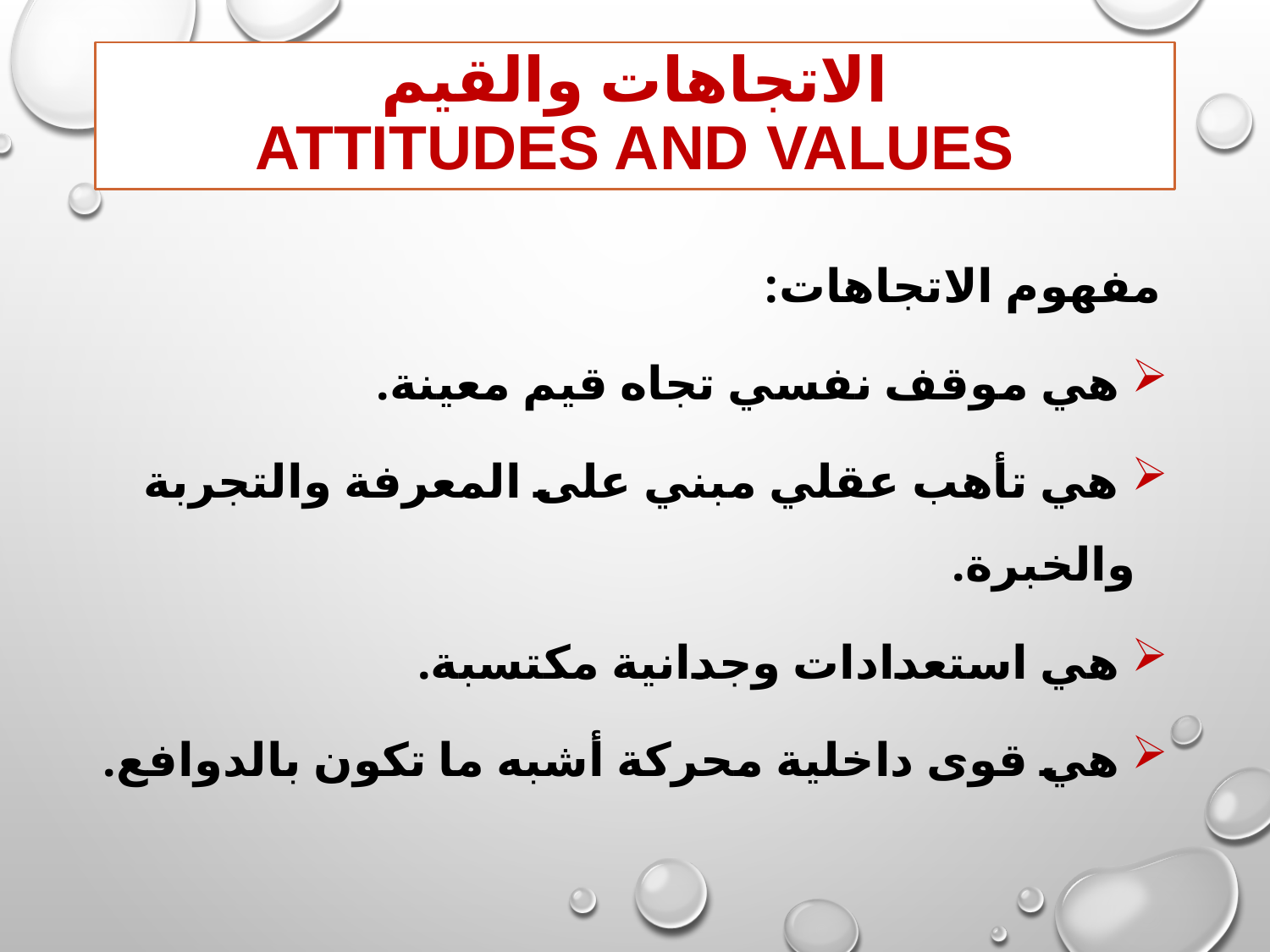

# الاتجاهات والقيم attitudes and values
مفهوم الاتجاهات:
 هي موقف نفسي تجاه قيم معينة.
 هي تأهب عقلي مبني على المعرفة والتجربة والخبرة.
 هي استعدادات وجدانية مكتسبة.
 هي قوى داخلية محركة أشبه ما تكون بالدوافع.